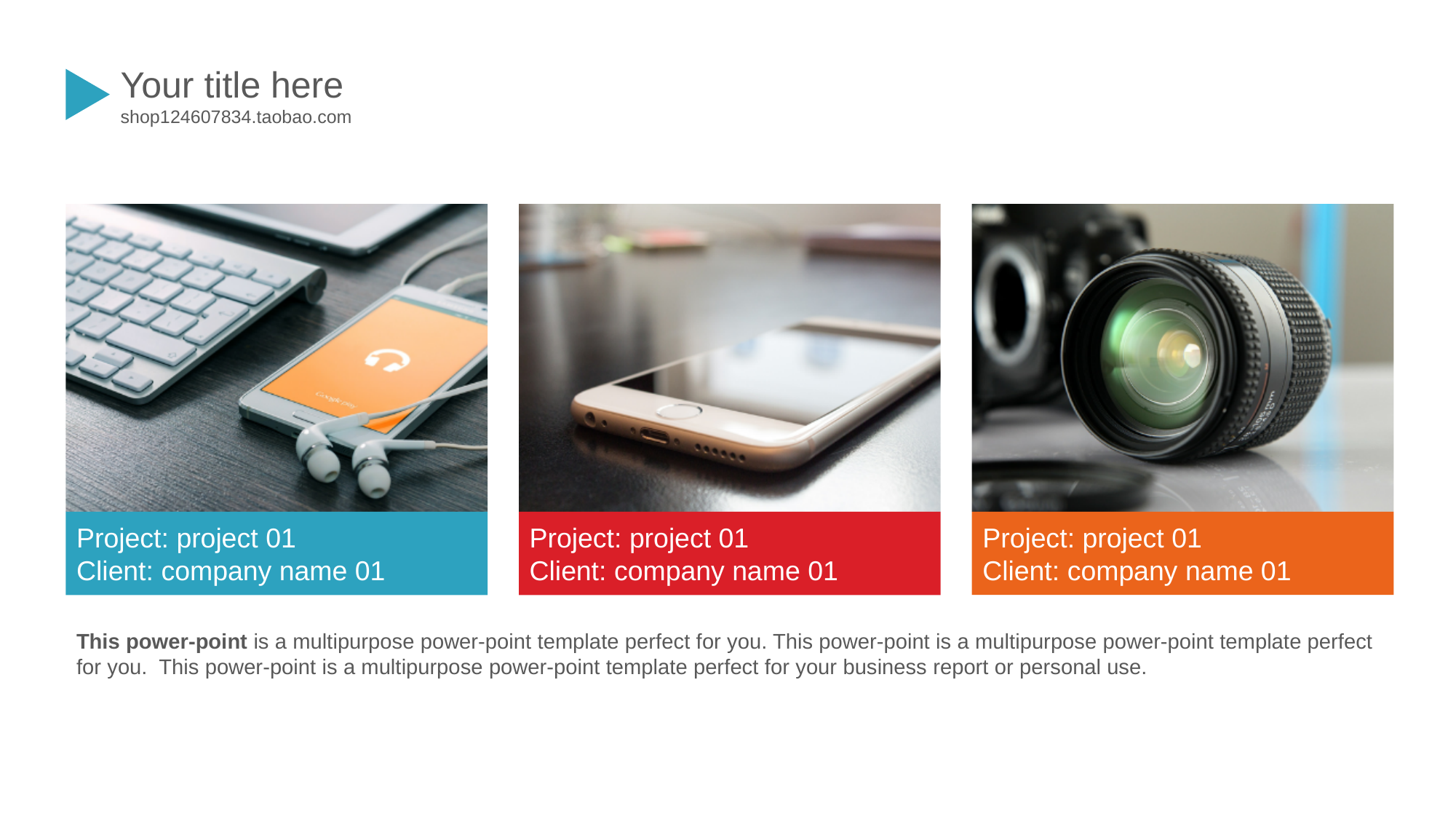

Your title here
shop124607834.taobao.com

Project: project 01
Client: company name 01
Project: project 01
Client: company name 01
Project: project 01
Client: company name 01
This power-point is a multipurpose power-point template perfect for you. This power-point is a multipurpose power-point template perfect for you.  This power-point is a multipurpose power-point template perfect for your business report or personal use.